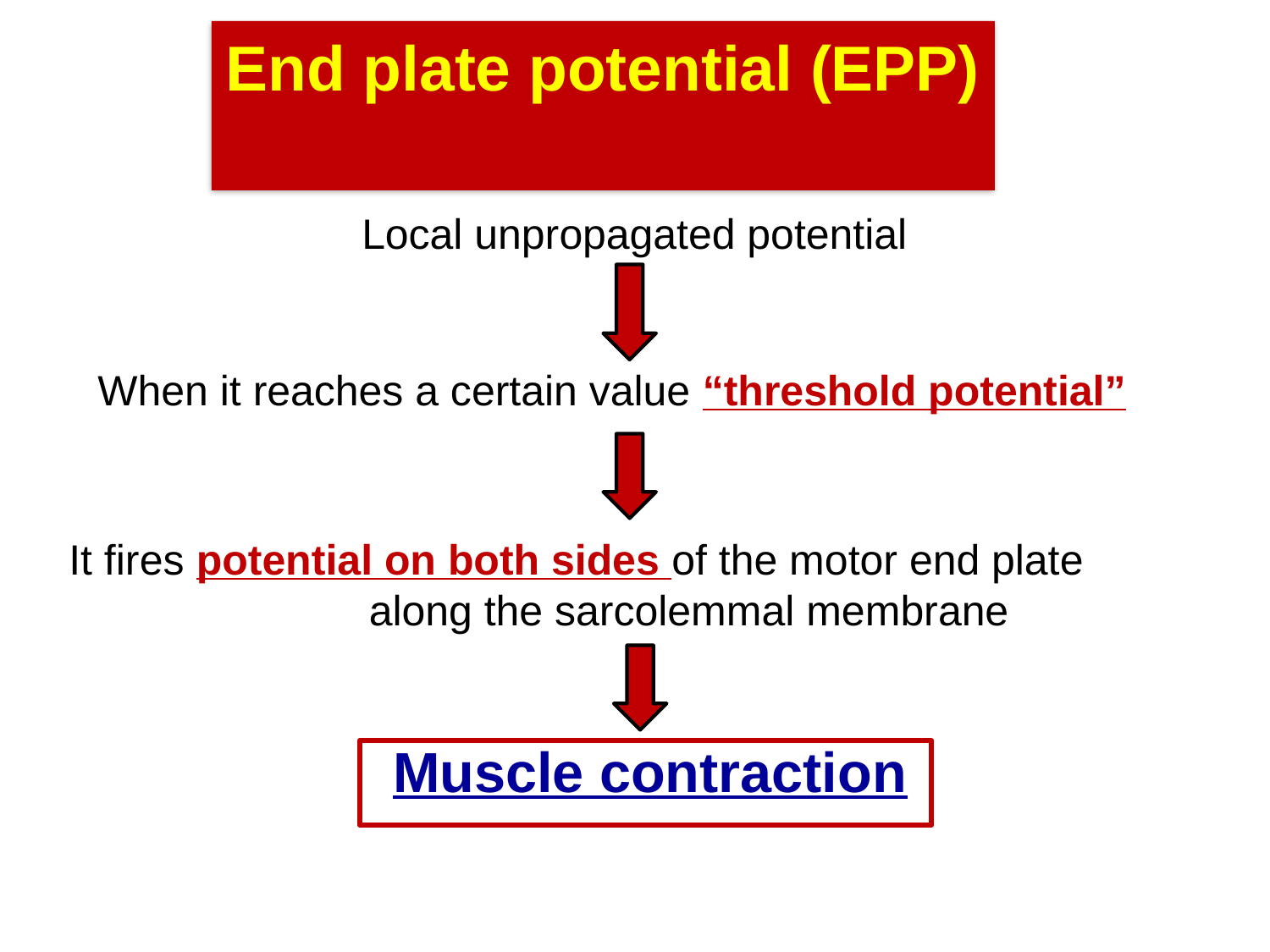

# End plate potential (EPP)
                         Local unpropagated potential

   When it reaches a certain value “threshold potential”

It fires potential on both sides of the motor end plate
          along the sarcolemmal membrane

   Muscle contraction